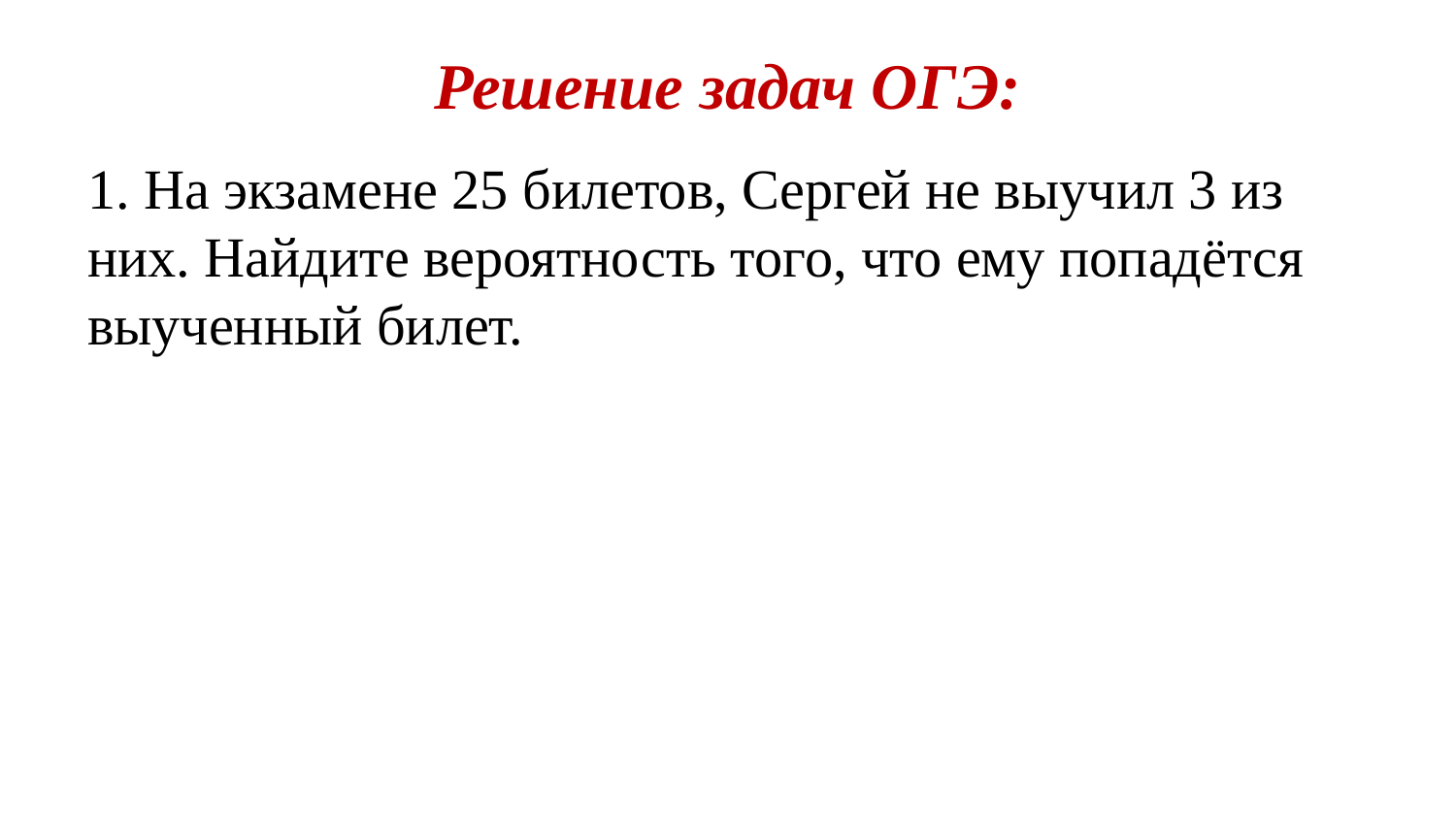

# Решение задач ОГЭ:
1. На экзамене 25 билетов, Сергей не выучил 3 из них. Найдите вероятность того, что ему попадётся выученный билет.